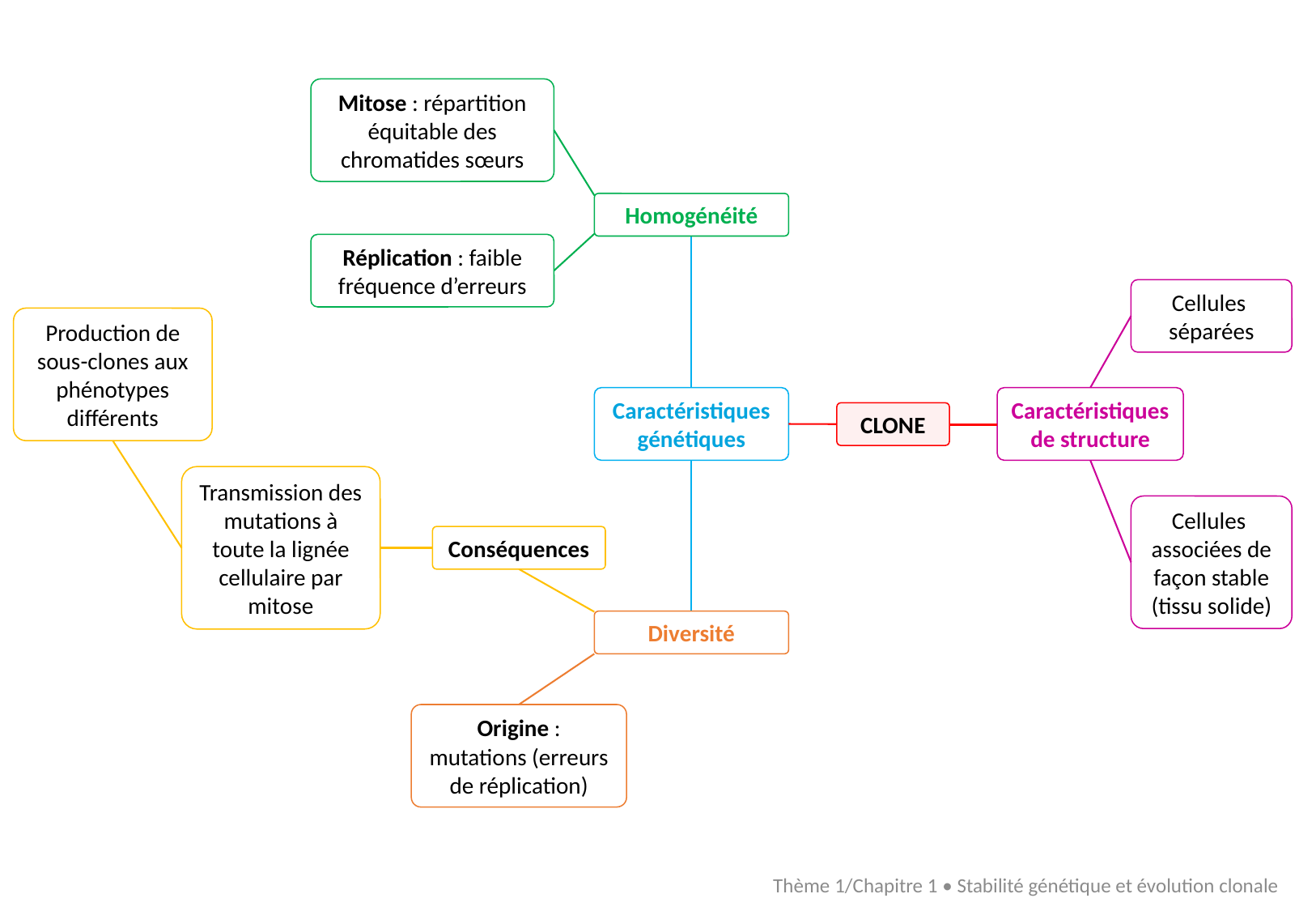

Mitose : répartition équitable des chromatides sœurs
Homogénéité
Réplication : faible fréquence d’erreurs
Cellules
séparées
Production de sous-clones aux phénotypes différents
Caractéristiques génétiques
Caractéristiques de structure
CLONE
Transmission des mutations à toute la lignée cellulaire par mitose
Cellules
associées de façon stable (tissu solide)
Conséquences
Diversité
Origine : mutations (erreurs de réplication)
Thème 1/Chapitre 1 • Stabilité génétique et évolution clonale